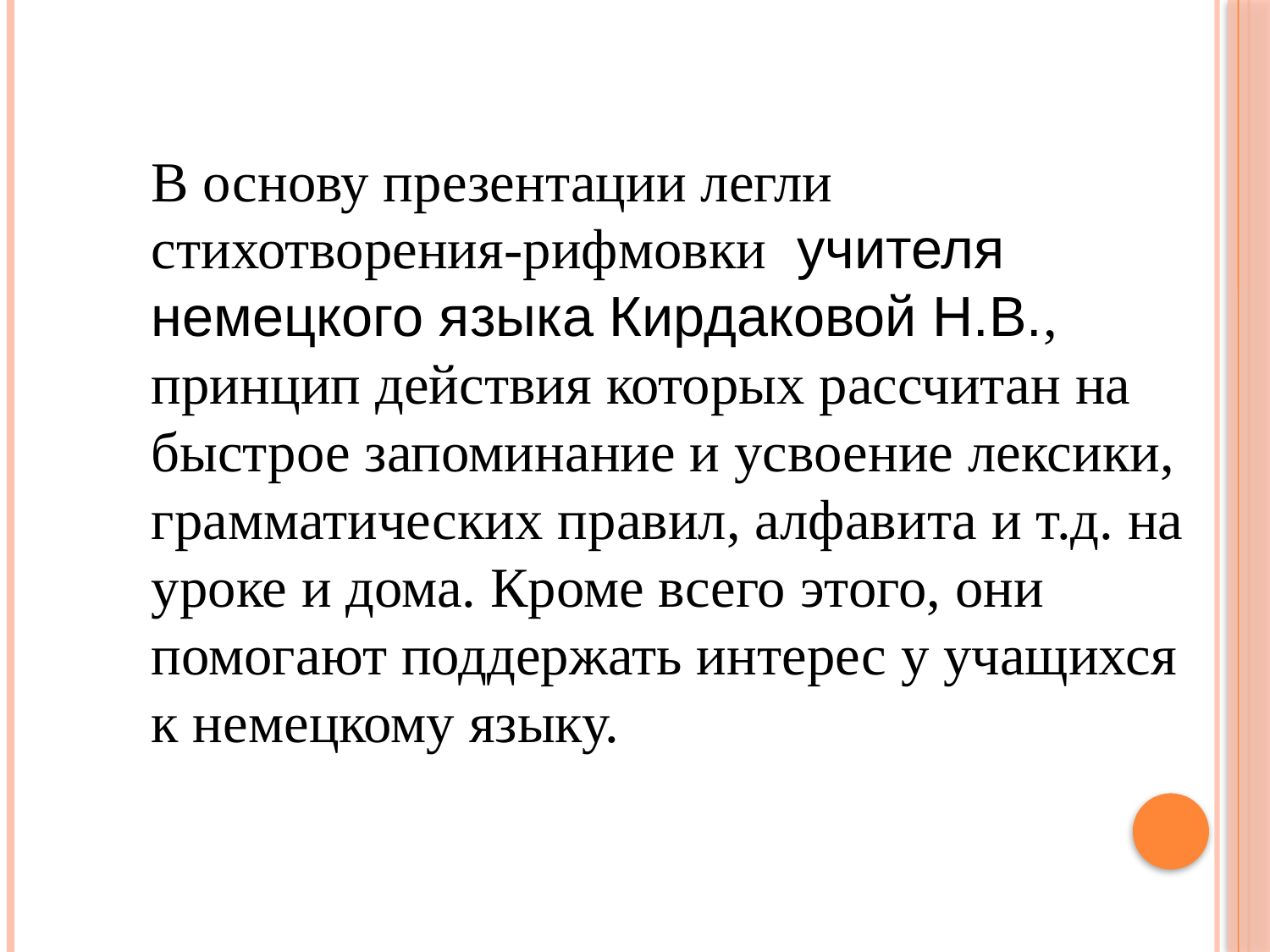

В основу презентации легли стихотворения-рифмовки  учителя немецкого языка Кирдаковой Н.В., принцип действия которых рассчитан на быстрое запоминание и усвоение лексики, грамматических правил, алфавита и т.д. на уроке и дома. Кроме всего этого, они помогают поддержать интерес у учащихся к немецкому языку.